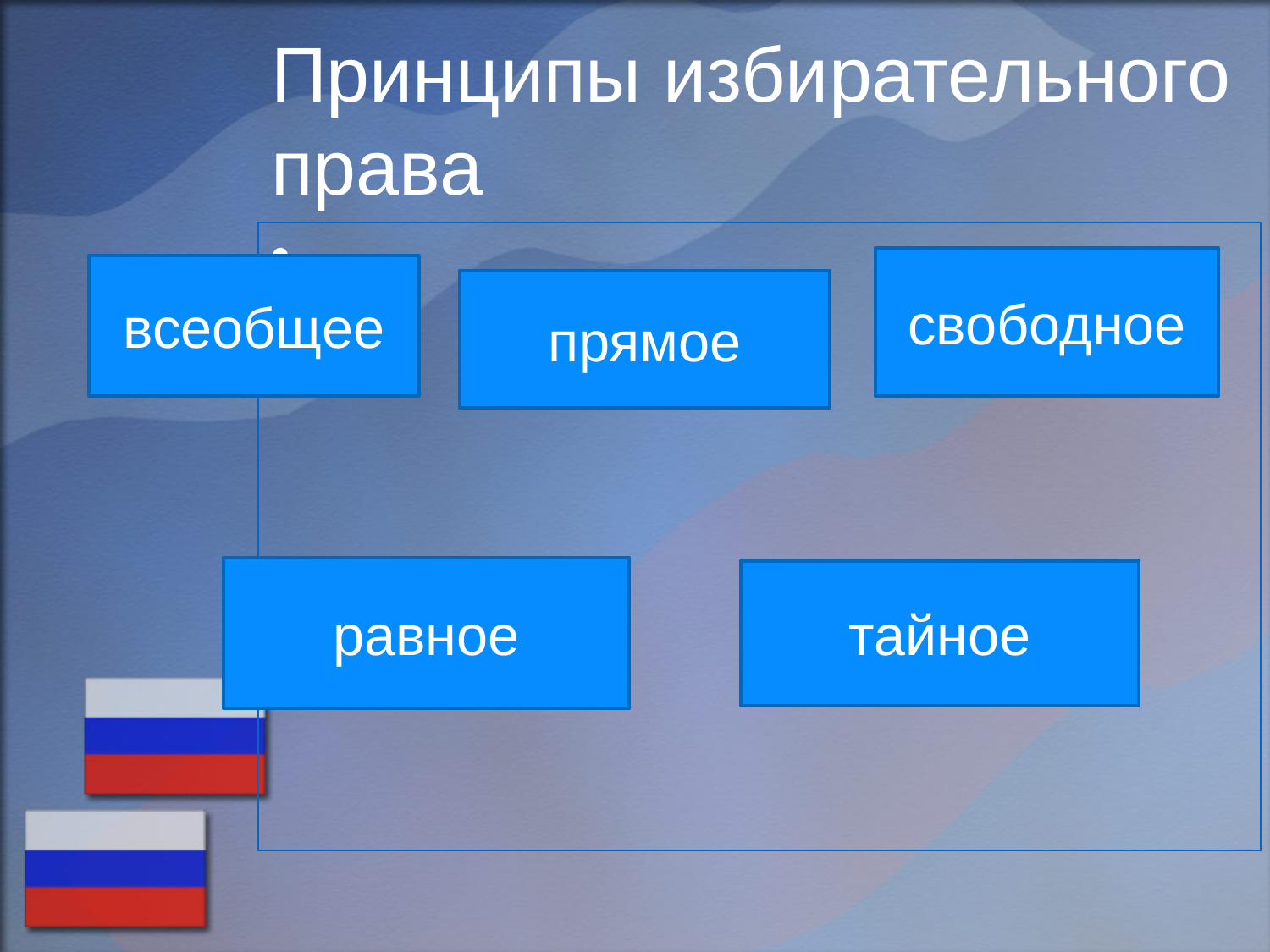

# Принципы избирательного права

свободное
всеобщее
прямое
равное
тайное